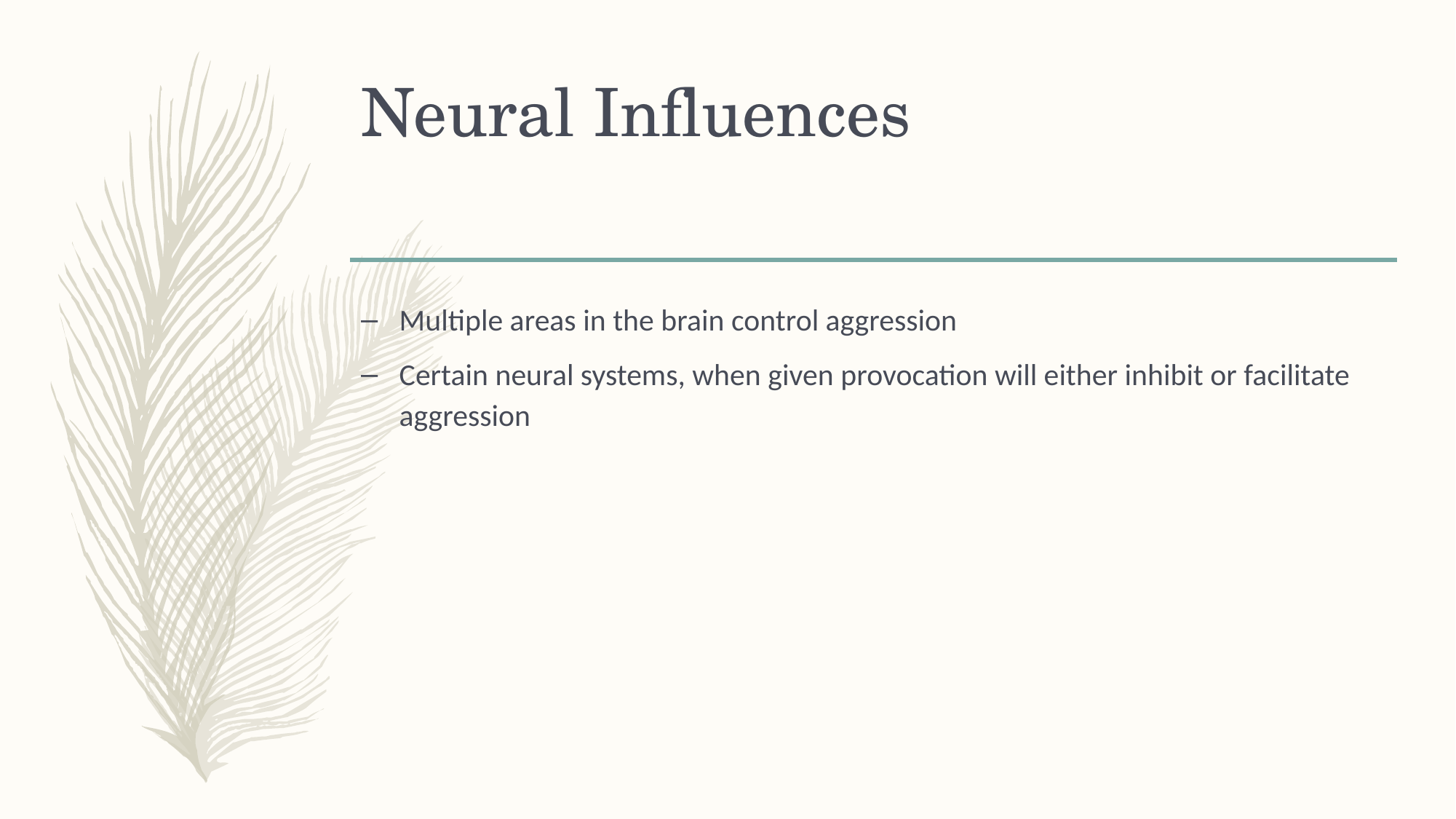

# Neural Influences
Multiple areas in the brain control aggression
Certain neural systems, when given provocation will either inhibit or facilitate aggression